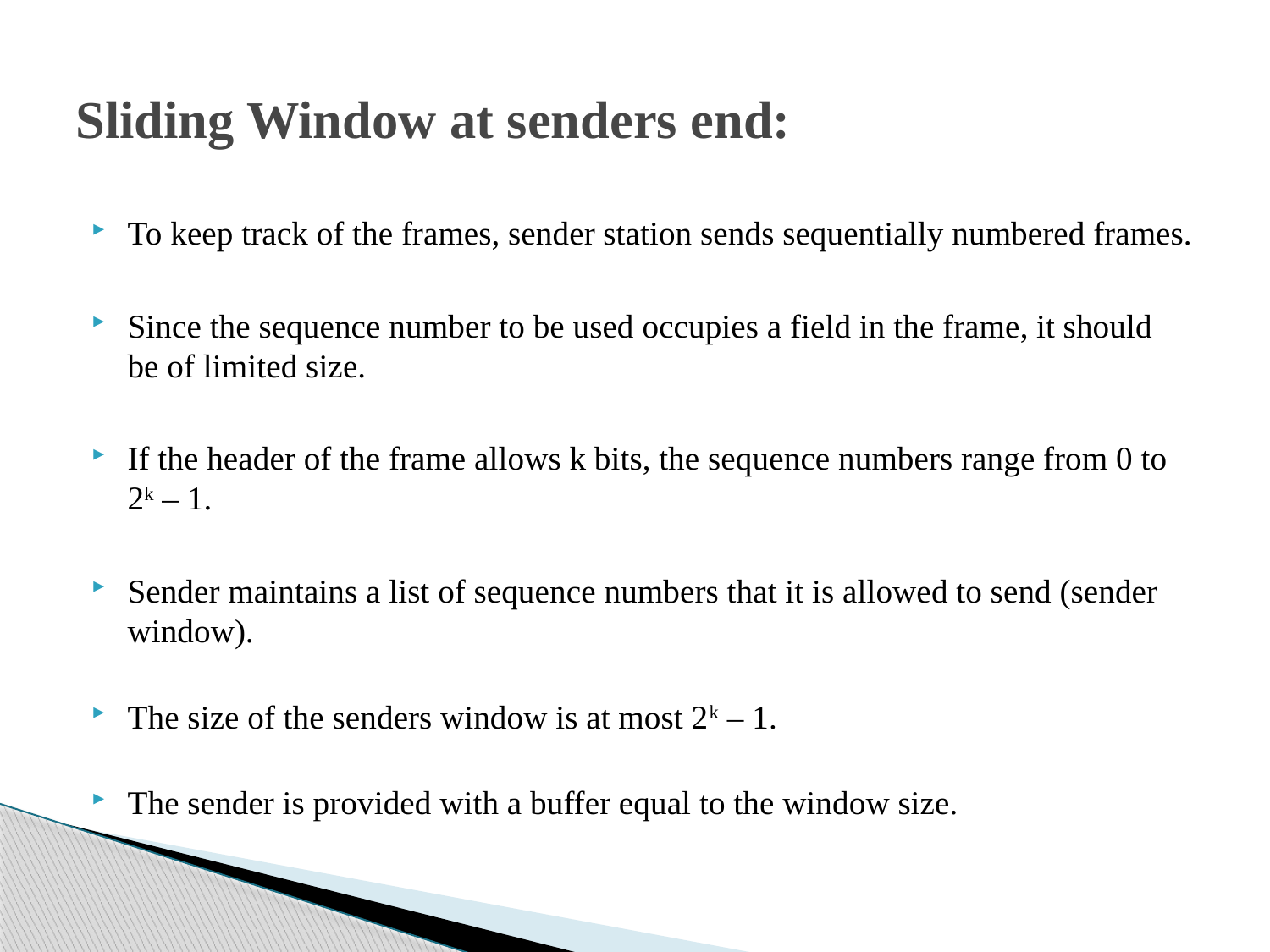

# Sliding Window at senders end:
To keep track of the frames, sender station sends sequentially numbered frames.

Since the sequence number to be used occupies a field in the frame, it should be of limited size.

If the header of the frame allows k bits, the sequence numbers range from 0 to 2k – 1.

Sender maintains a list of sequence numbers that it is allowed to send (sender window).

The size of the senders window is at most 2k – 1.

The sender is provided with a buffer equal to the window size.